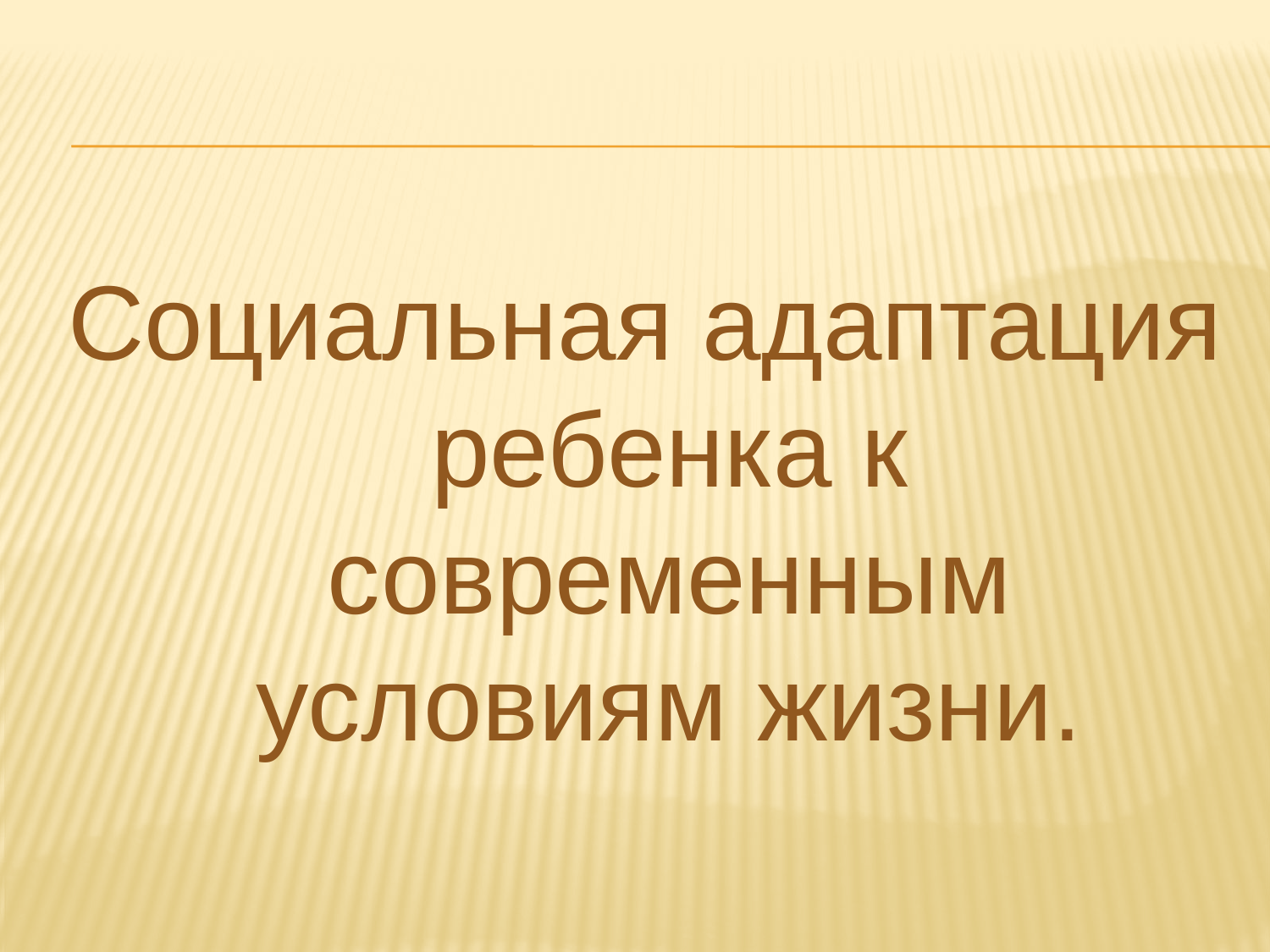

#
Социальная адаптация ребенка к современным условиям жизни.